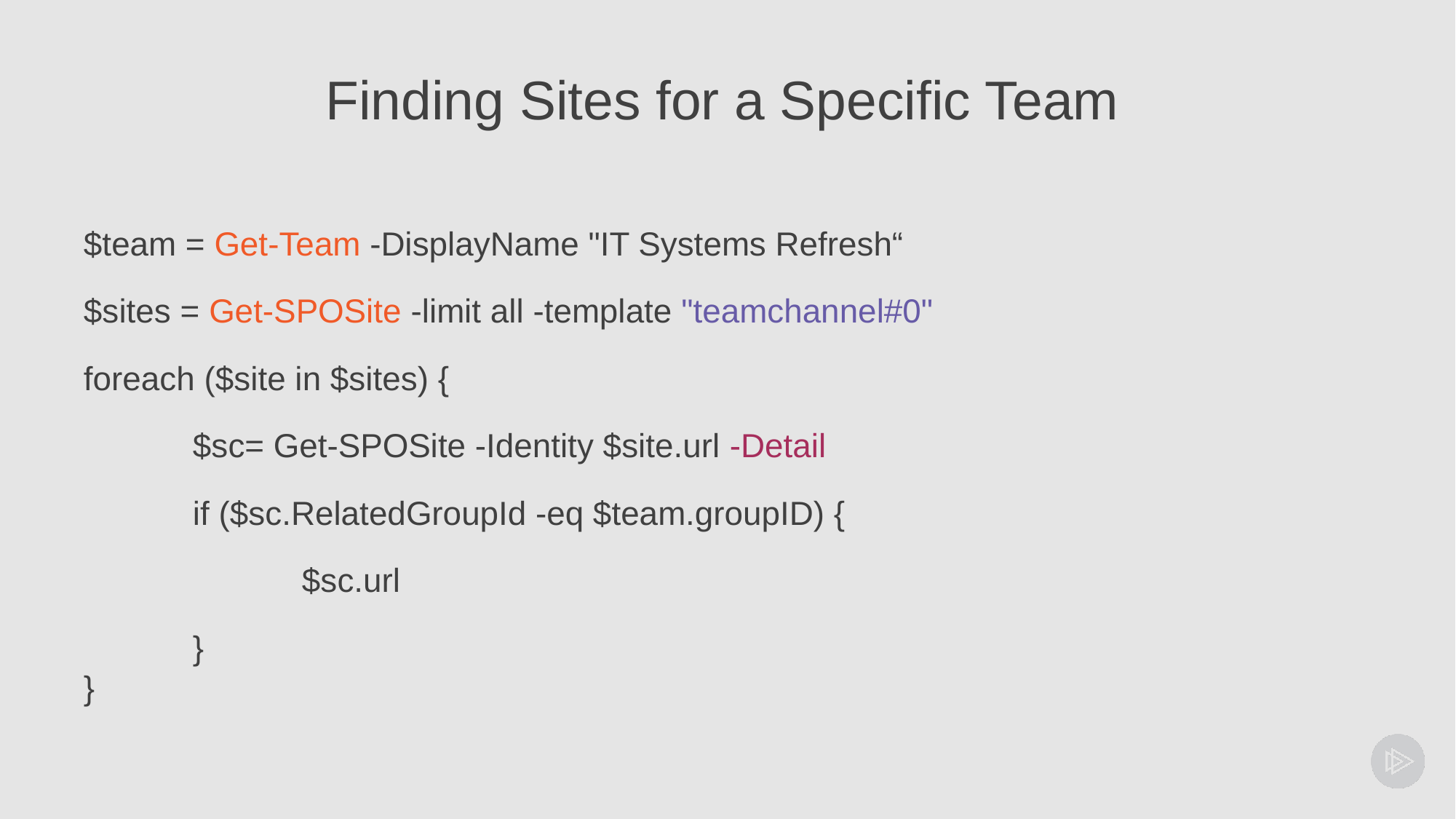

# Finding Sites for a Specific Team
$team = Get-Team -DisplayName "IT Systems Refresh“
$sites = Get-SPOSite -limit all -template "teamchannel#0"
foreach ($site in $sites) {
	$sc= Get-SPOSite -Identity $site.url -Detail
	if ($sc.RelatedGroupId -eq $team.groupID) {
		$sc.url
	}
}